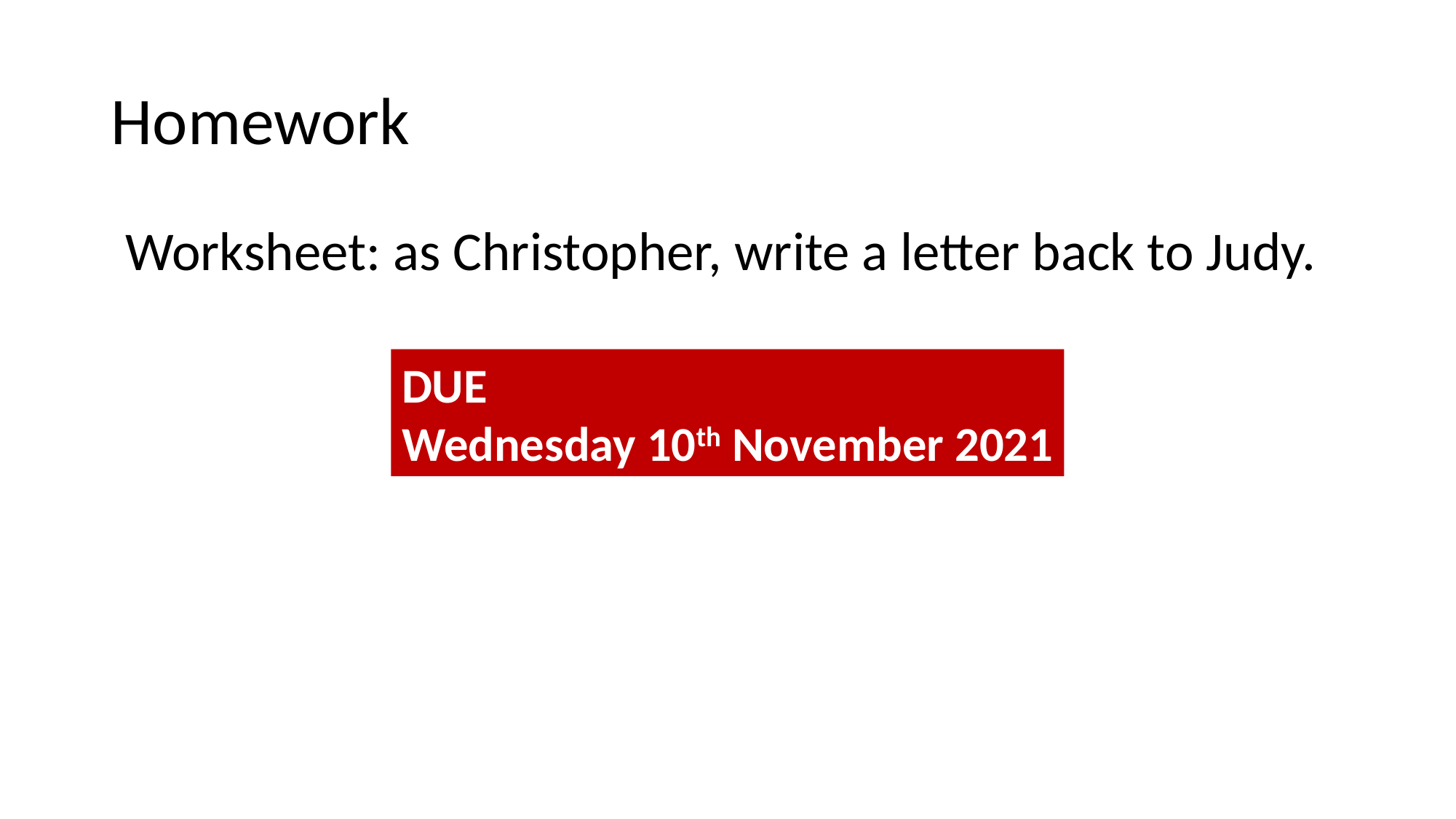

# Homework
Worksheet: as Christopher, write a letter back to Judy.
DUE
Wednesday 10th November 2021